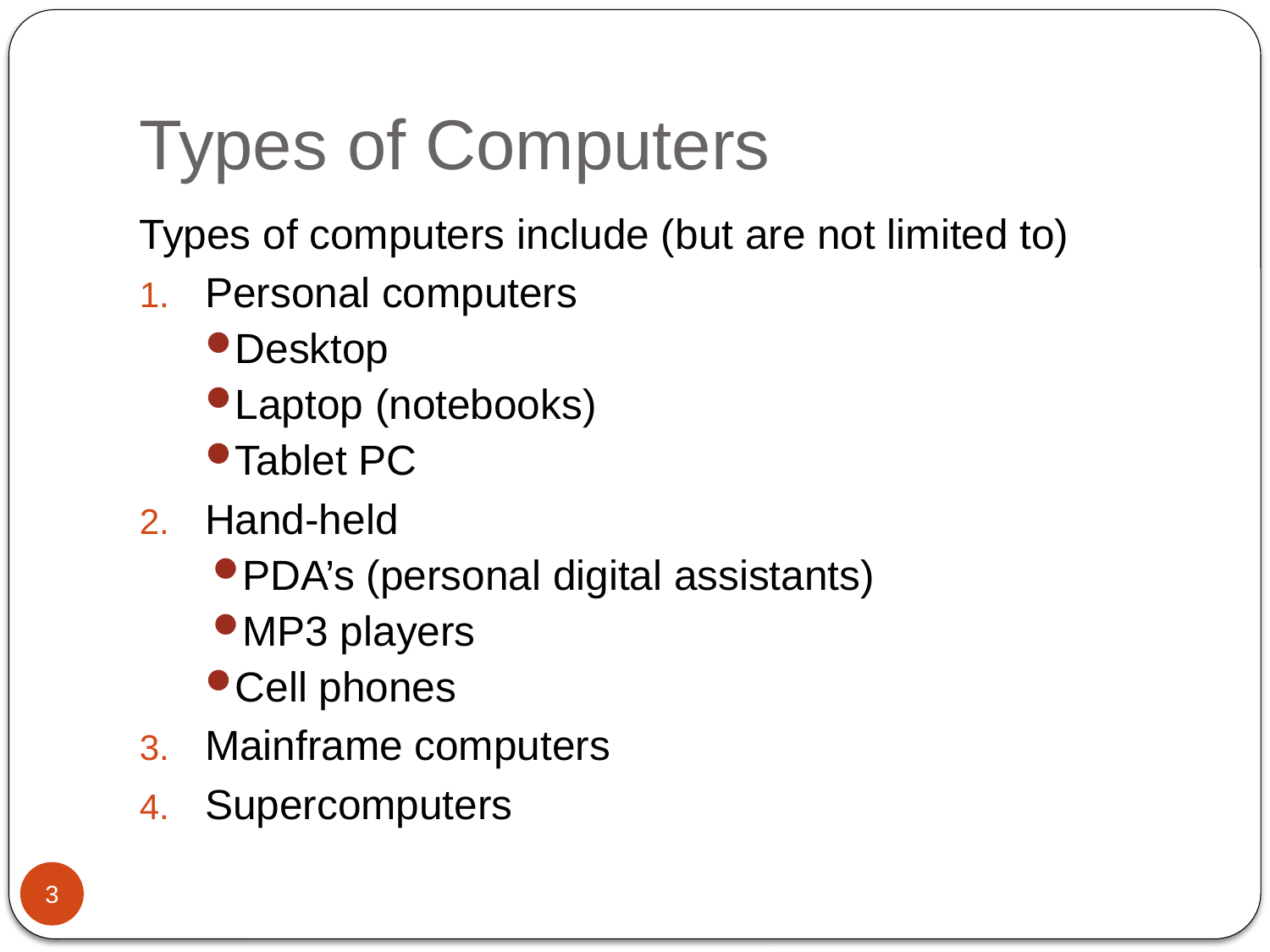

# Types of Computers
Types of computers include (but are not limited to)
Personal computers
Desktop
Laptop (notebooks)
Tablet PC
Hand-held
PDA’s (personal digital assistants)
MP3 players
Cell phones
Mainframe computers
Supercomputers

3